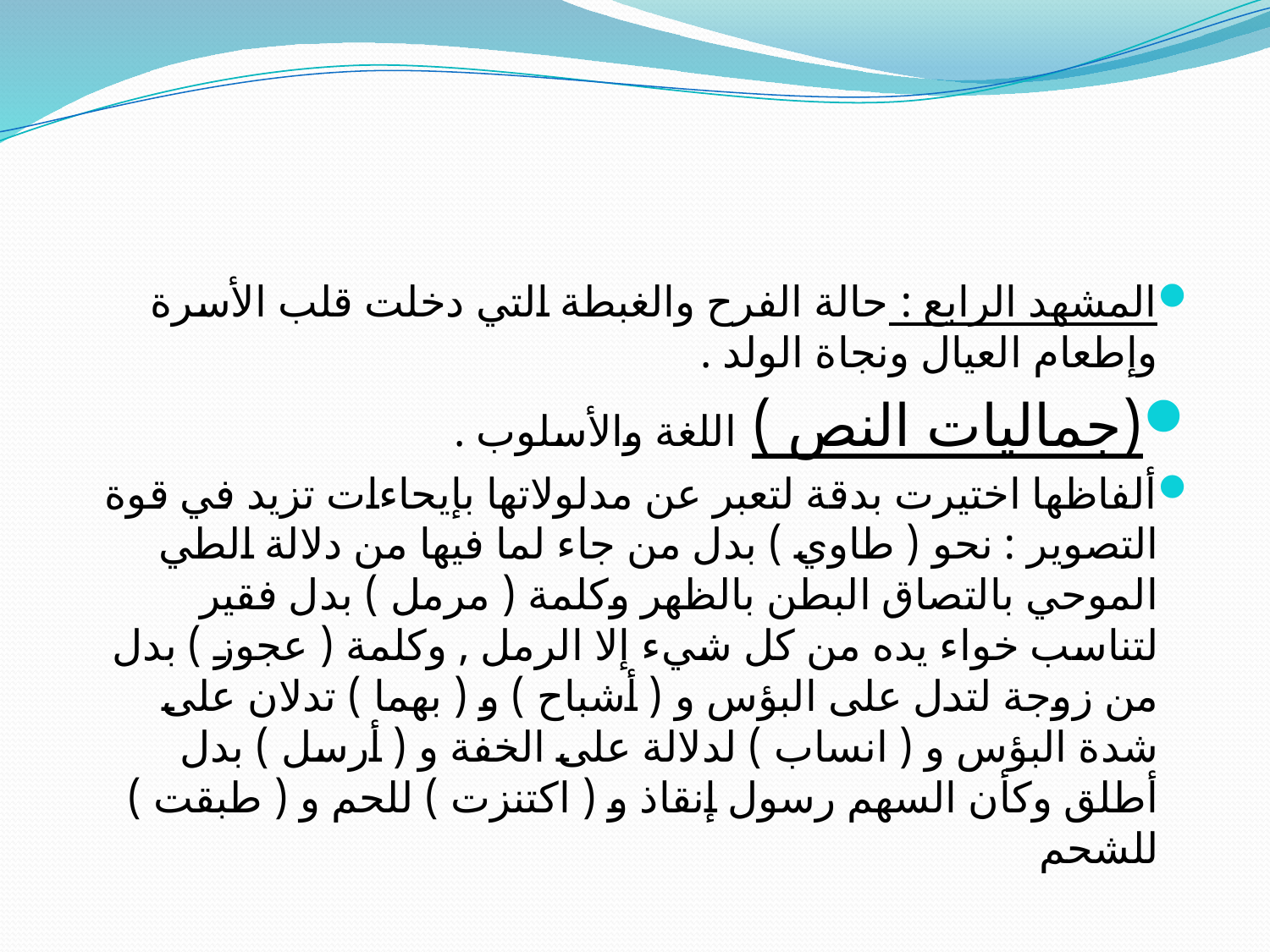

#
المشهد الرابع : حالة الفرح والغبطة التي دخلت قلب الأسرة وإطعام العيال ونجاة الولد .
(جماليات النص ) اللغة والأسلوب .
ألفاظها اختيرت بدقة لتعبر عن مدلولاتها بإيحاءات تزيد في قوة التصوير : نحو ( طاوي ) بدل من جاء لما فيها من دلالة الطي الموحي بالتصاق البطن بالظهر وكلمة ( مرمل ) بدل فقير لتناسب خواء يده من كل شيء إلا الرمل , وكلمة ( عجوز ) بدل من زوجة لتدل على البؤس و ( أشباح ) و ( بهما ) تدلان على شدة البؤس و ( انساب ) لدلالة على الخفة و ( أرسل ) بدل أطلق وكأن السهم رسول إنقاذ و ( اكتنزت ) للحم و ( طبقت ) للشحم